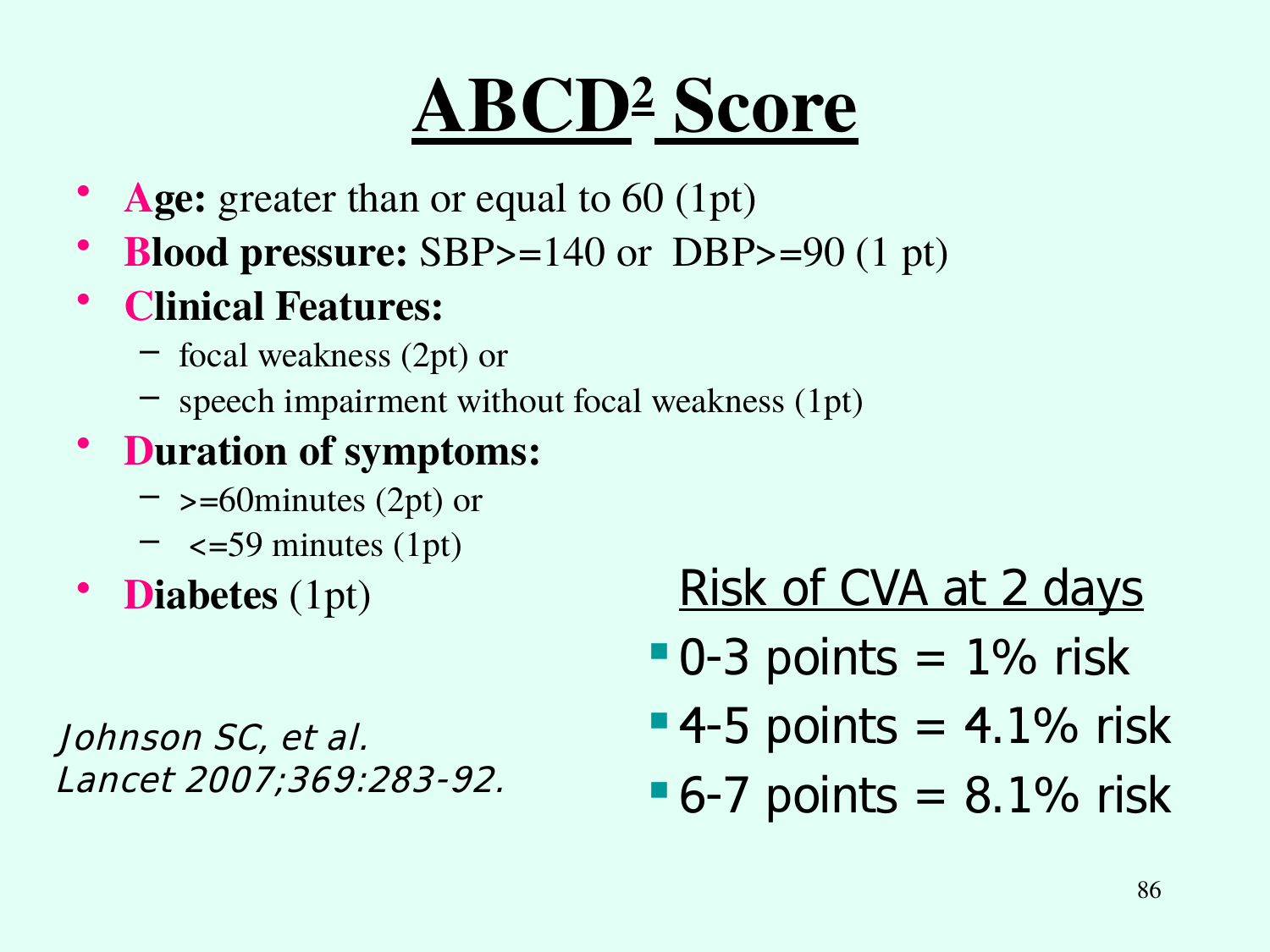

# ABCD2 Score
Age: greater than or equal to 60 (1pt)
Blood pressure: SBP>=140 or  DBP>=90 (1 pt)
Clinical Features:
focal weakness (2pt) or
speech impairment without focal weakness (1pt)
Duration of symptoms:
>=60minutes (2pt) or
 <=59 minutes (1pt)
Diabetes (1pt)

Risk of CVA at 2 days
0-3 points = 1% risk
4-5 points = 4.1% risk
6-7 points = 8.1% risk
Johnson SC, et al.
Lancet 2007;369:283-92.
86